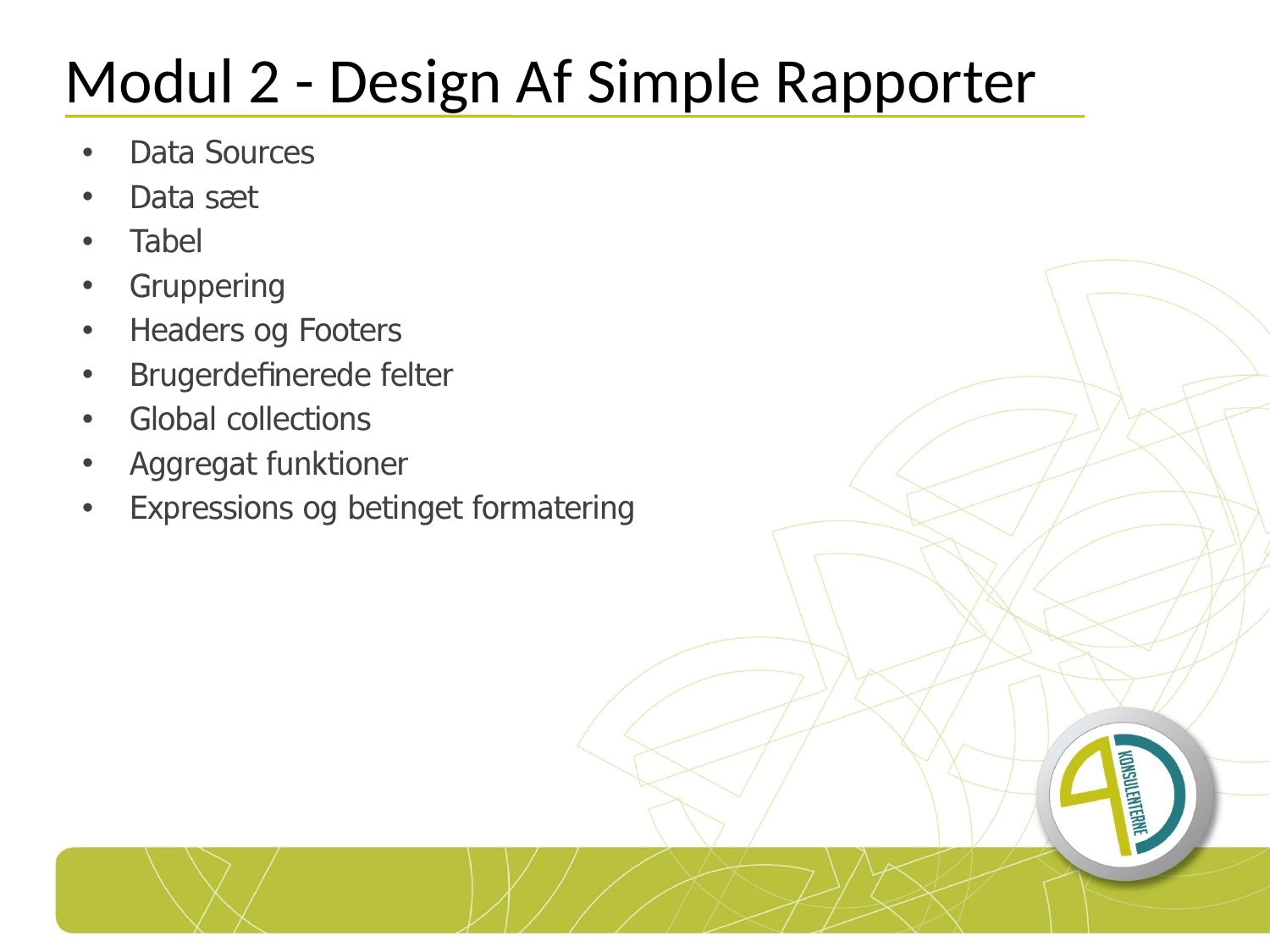

# Modul 2 - Design Af Simple Rapporter
Data Sources
Data sæt
Tabel
Gruppering
Headers og Footers
Brugerdefinerede felter
Global collections
Aggregat funktioner
Expressions og betinget formatering